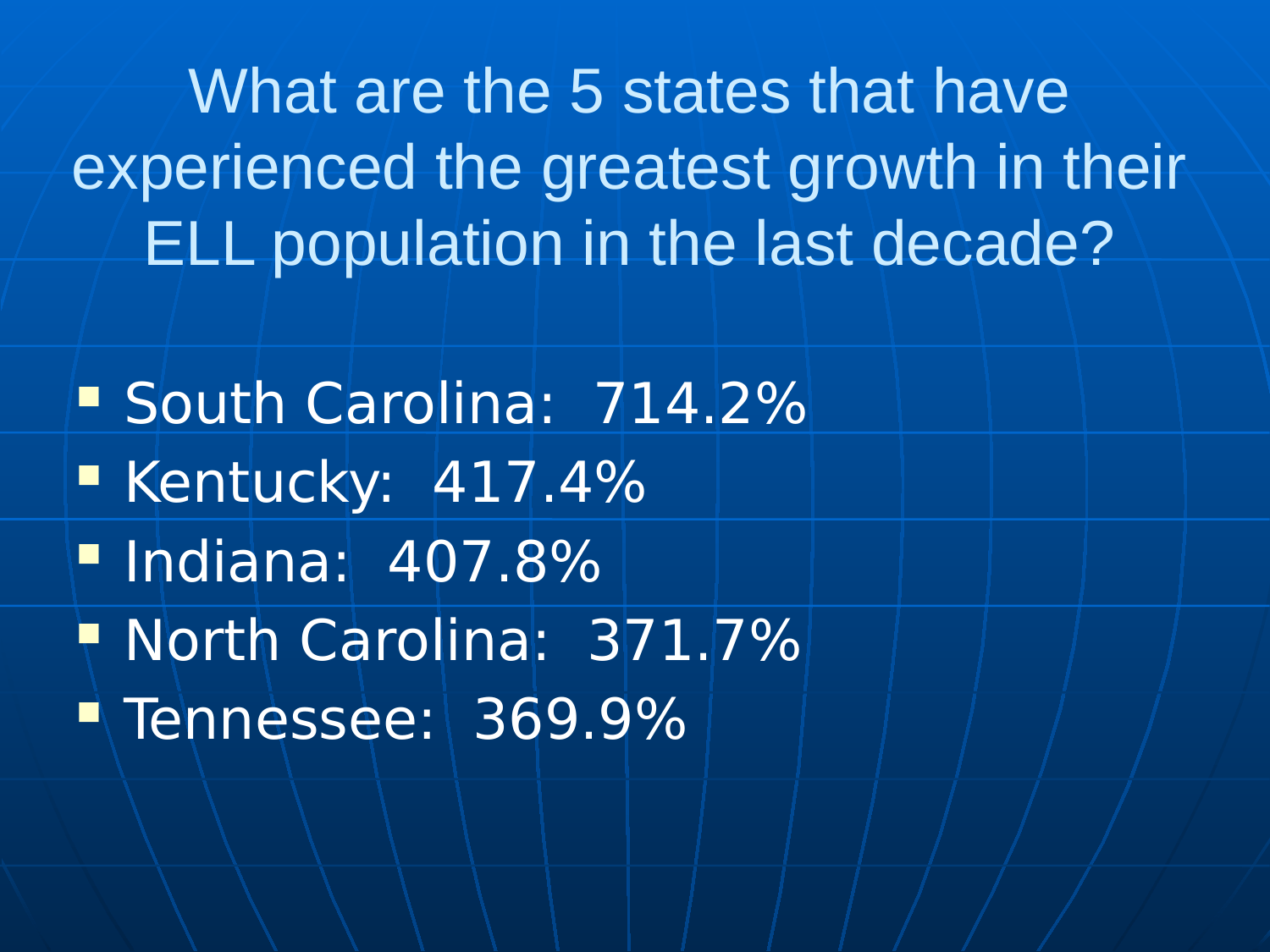

# What are the 5 states that have experienced the greatest growth in their ELL population in the last decade?
South Carolina:  714.2%
Kentucky:  417.4%
Indiana:  407.8%
North Carolina:  371.7%
Tennessee:  369.9%